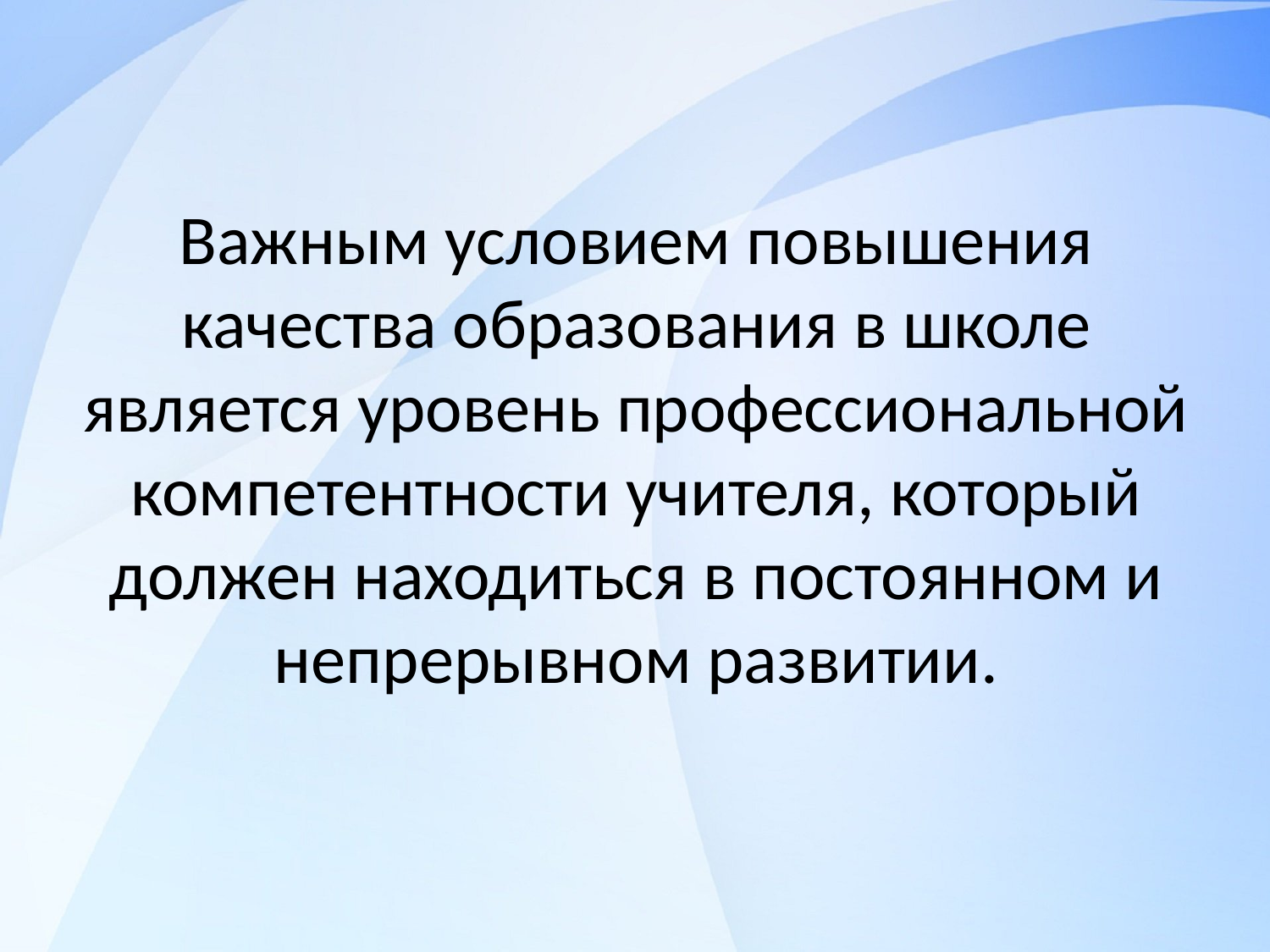

# Важным условием повышения качества образования в школе является уровень профессиональной компетентности учителя, который должен находиться в постоянном и непрерывном развитии.